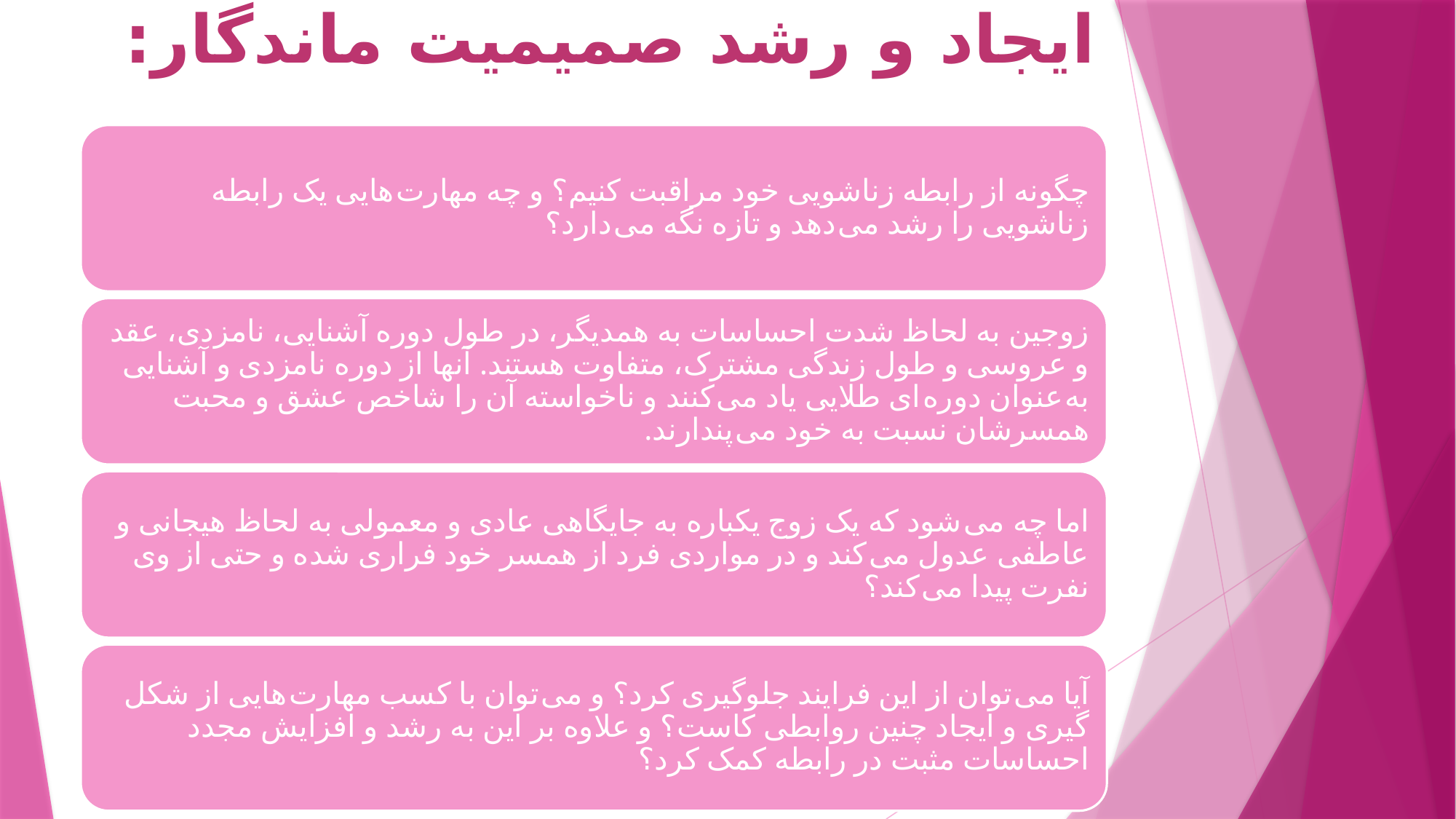

# ایجاد و رشد صمیمیت ماندگار:
چگونه از رابطه زناشویی خود مراقبت کنیم؟ و چه مهارت هایی یک رابطه زناشویی را رشد می دهد و تازه نگه می دارد؟
زوجین به لحاظ شدت احساسات به همدیگر، در طول دوره آشنایی، نامزدی، عقد و عروسی و طول زندگی مشترک، متفاوت هستند. آنها از دوره نامزدی و آشنایی به عنوان دوره ای طلایی یاد می کنند و ناخواسته آن را شاخص عشق و محبت همسرشان نسبت به خود می پندارند.
اما چه می شود که یک زوج یکباره به جایگاهی عادی و معمولی به لحاظ هیجانی و عاطفی عدول می کند و در مواردی فرد از همسر خود فراری شده و حتی از وی نفرت پیدا می کند؟
آیا می توان از این فرایند جلوگیری کرد؟ و می توان با کسب مهارت هایی از شکل گیری و ایجاد چنین روابطی کاست؟ و علاوه بر این به رشد و افزایش مجدد احساسات مثبت در رابطه کمک کرد؟